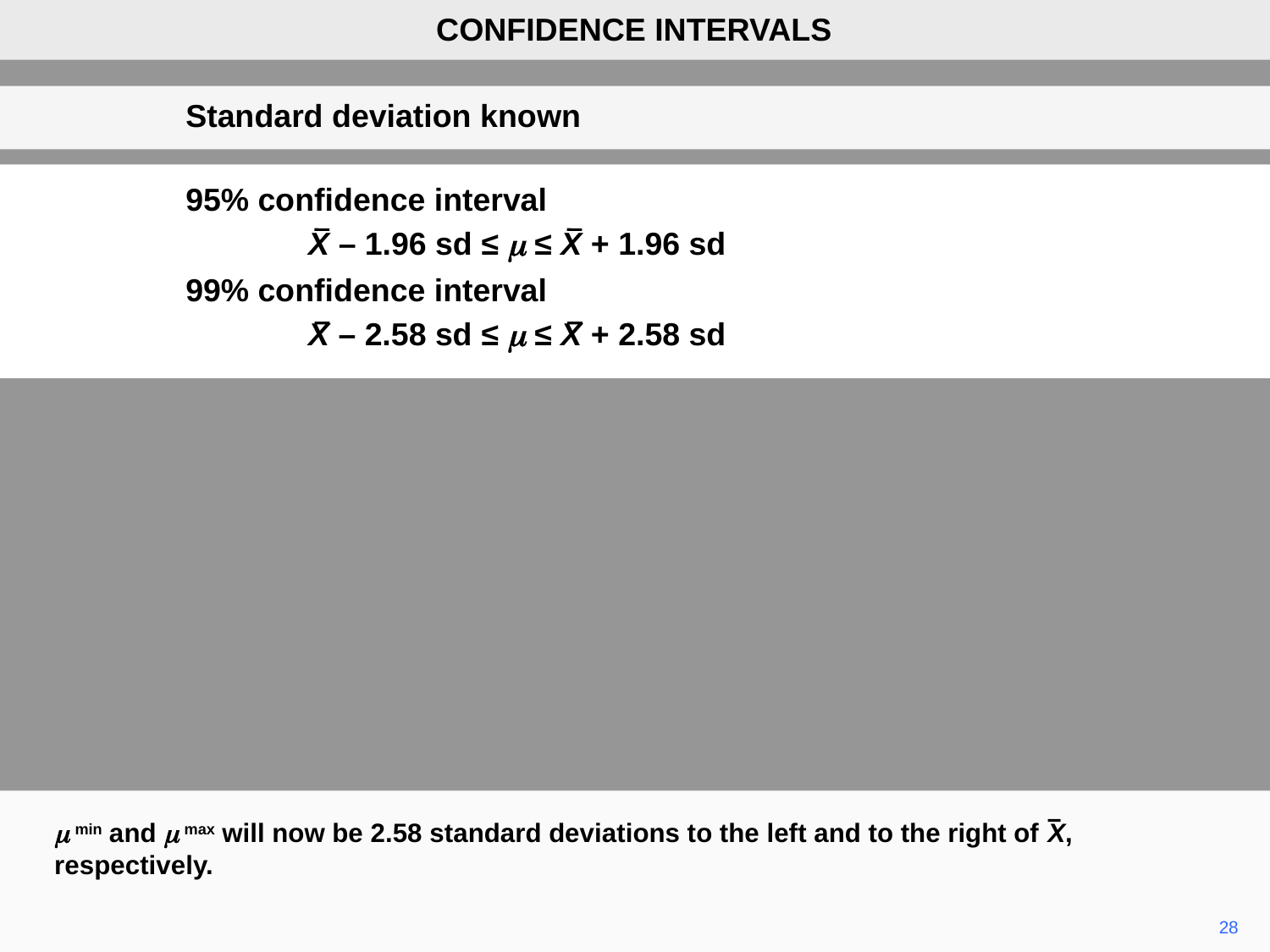

CONFIDENCE INTERVALS

	Standard deviation known

	95% confidence interval
		X – 1.96 sd ≤ μ ≤ X + 1.96 sd
	99% confidence interval
		X – 2.58 sd ≤ μ ≤ X + 2.58 sd

μ min and μ max will now be 2.58 standard deviations to the left and to the right of X, respectively.

28